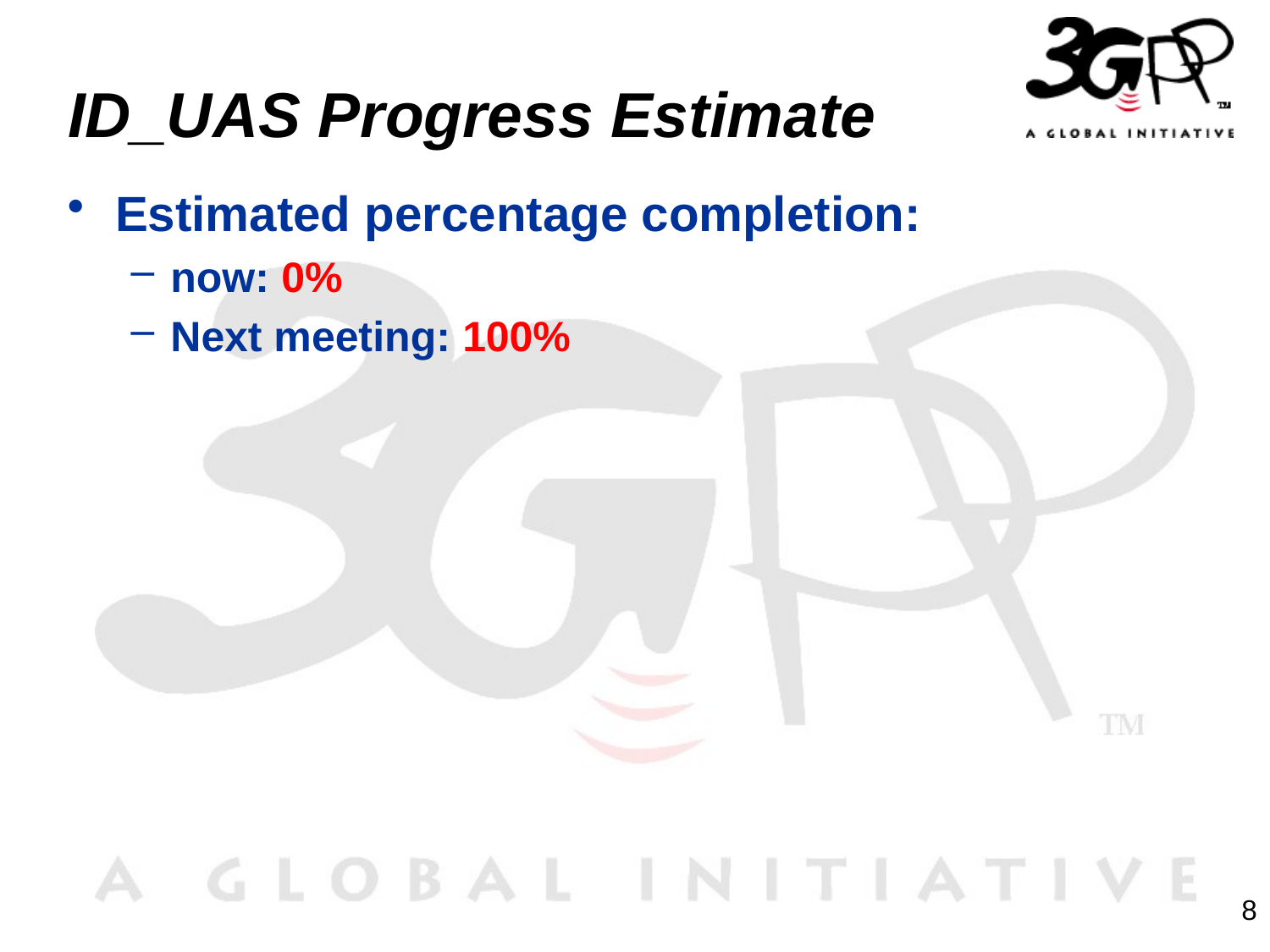

# ID_UAS Progress Estimate
Estimated percentage completion:
now: 0%
Next meeting: 100%
8